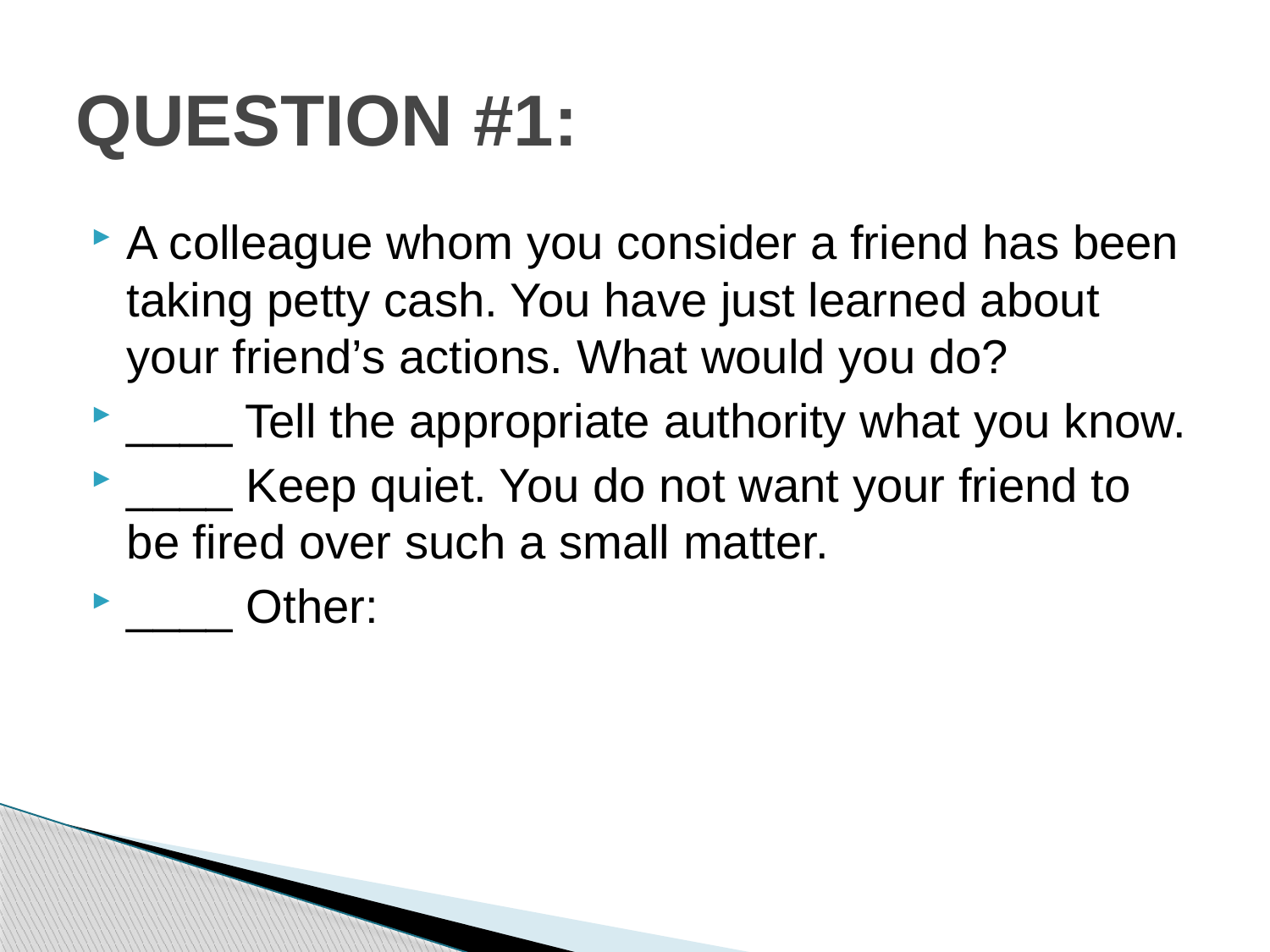

# QUESTION #1:
A colleague whom you consider a friend has been taking petty cash. You have just learned about your friend’s actions. What would you do?
____ Tell the appropriate authority what you know.
____ Keep quiet. You do not want your friend to be fired over such a small matter.
____ Other: